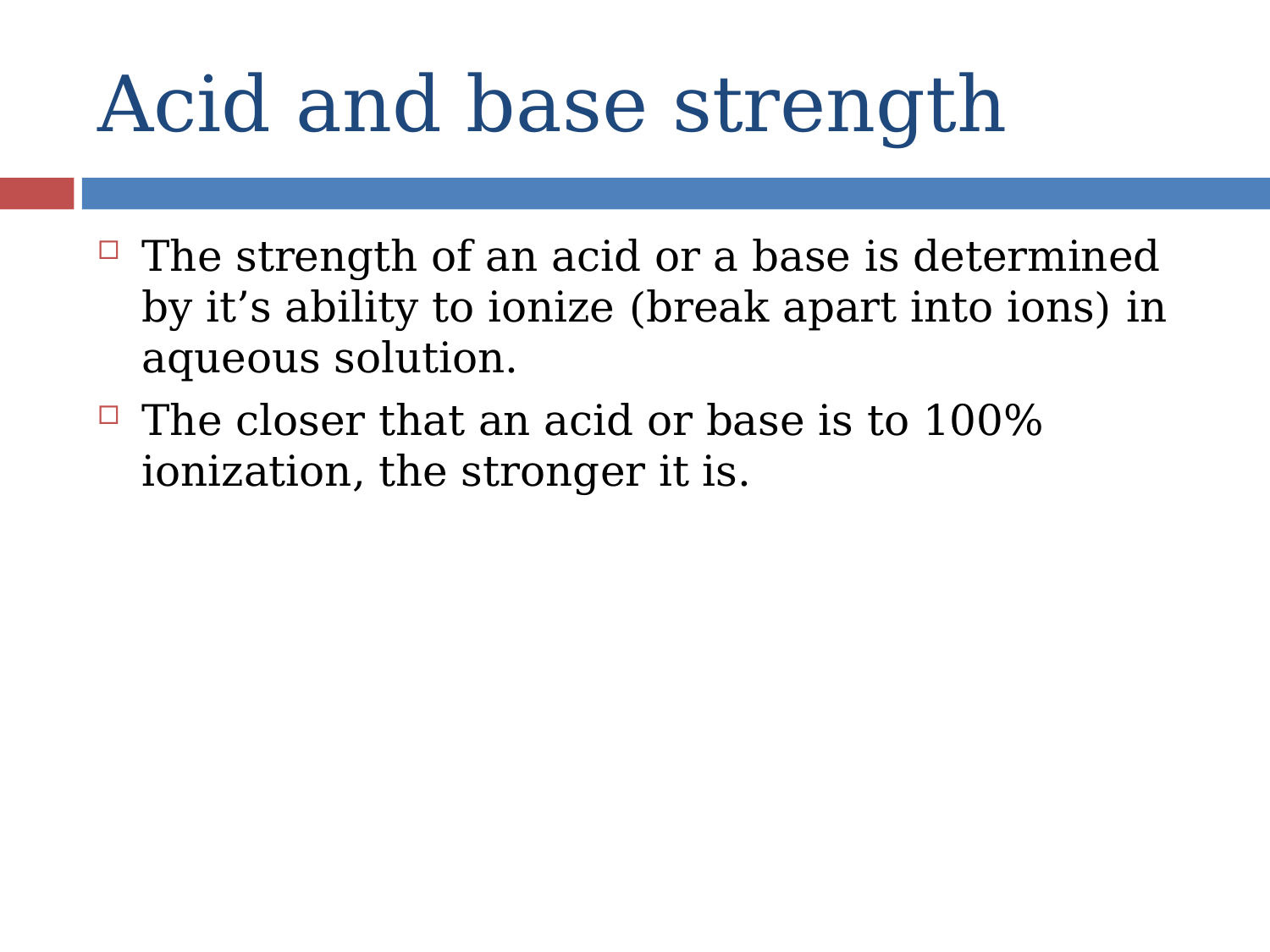

# Acid and base strength
The strength of an acid or a base is determined by it’s ability to ionize (break apart into ions) in aqueous solution.
The closer that an acid or base is to 100% ionization, the stronger it is.